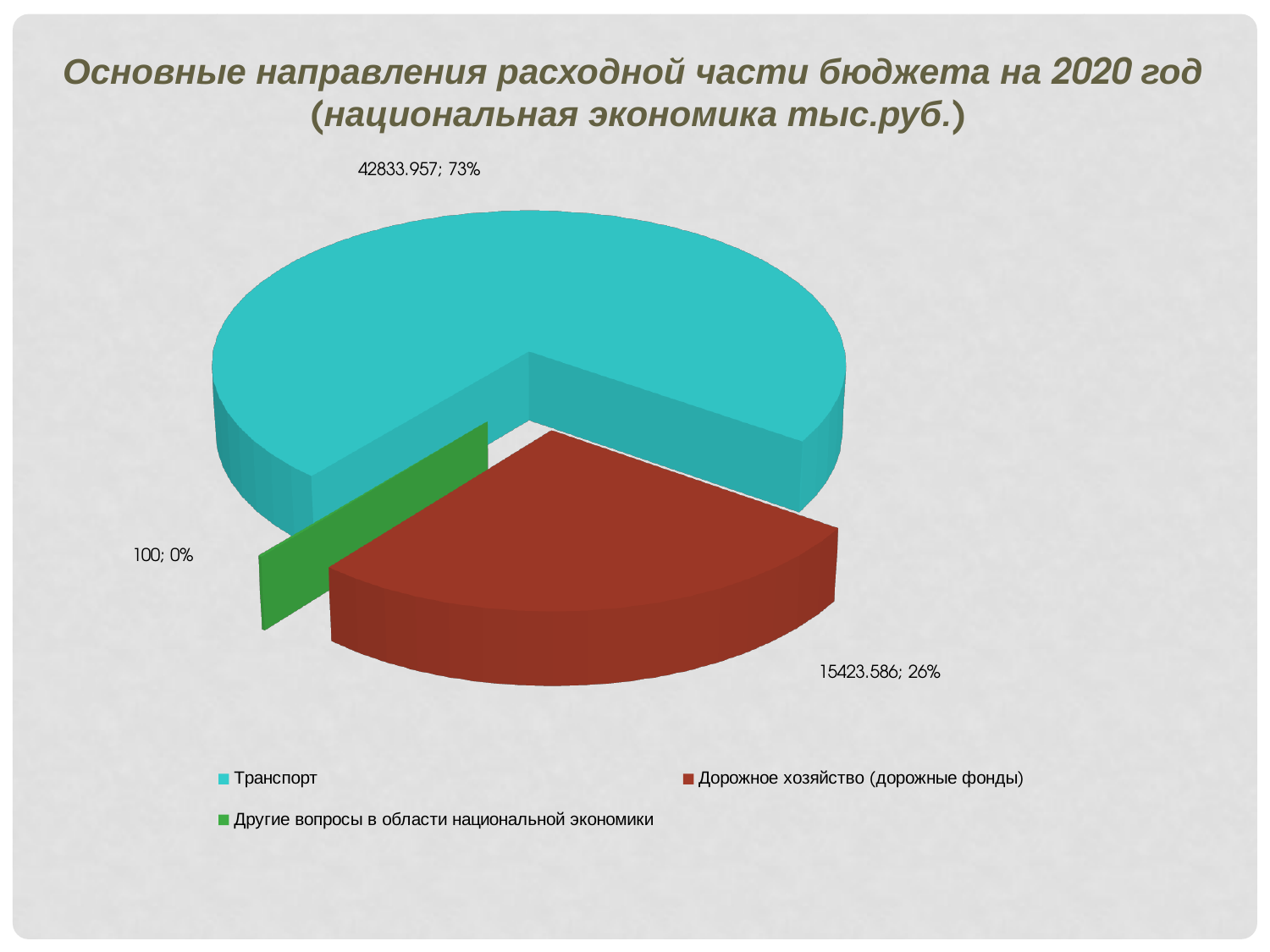

Основные направления расходной части бюджета на 2020 год
 (национальная экономика тыс.руб.)

[unsupported chart]